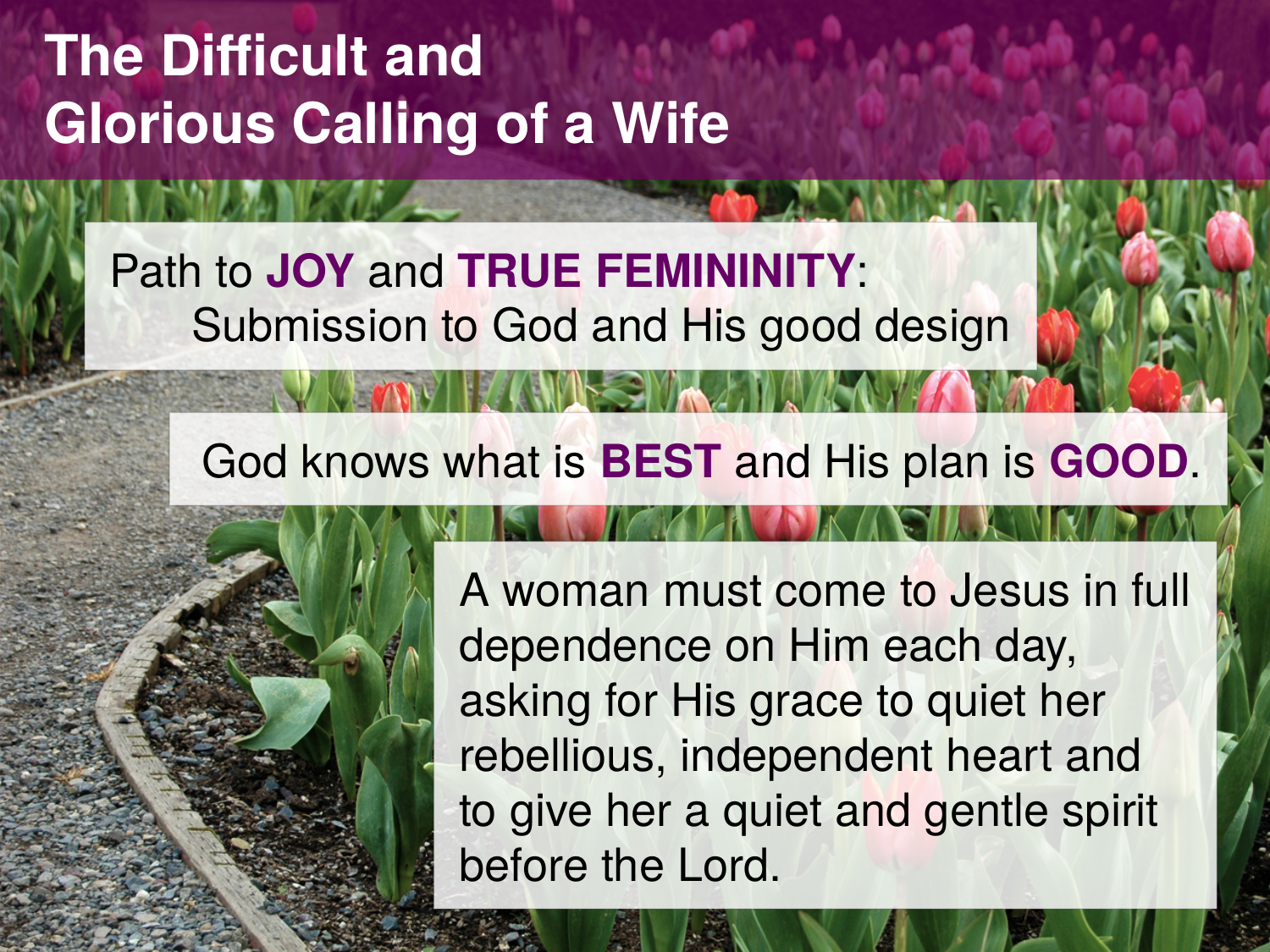

The Difficult and
Glorious Calling of a Wife
Path to JOY and TRUE FEMININITY:
Submission to God and His good design
God knows what is BEST and His plan is GOOD.
A woman must come to Jesus in full dependence on Him each day, asking for His grace to quiet her rebellious, independent heart and to give her a quiet and gentle spirit before the Lord.